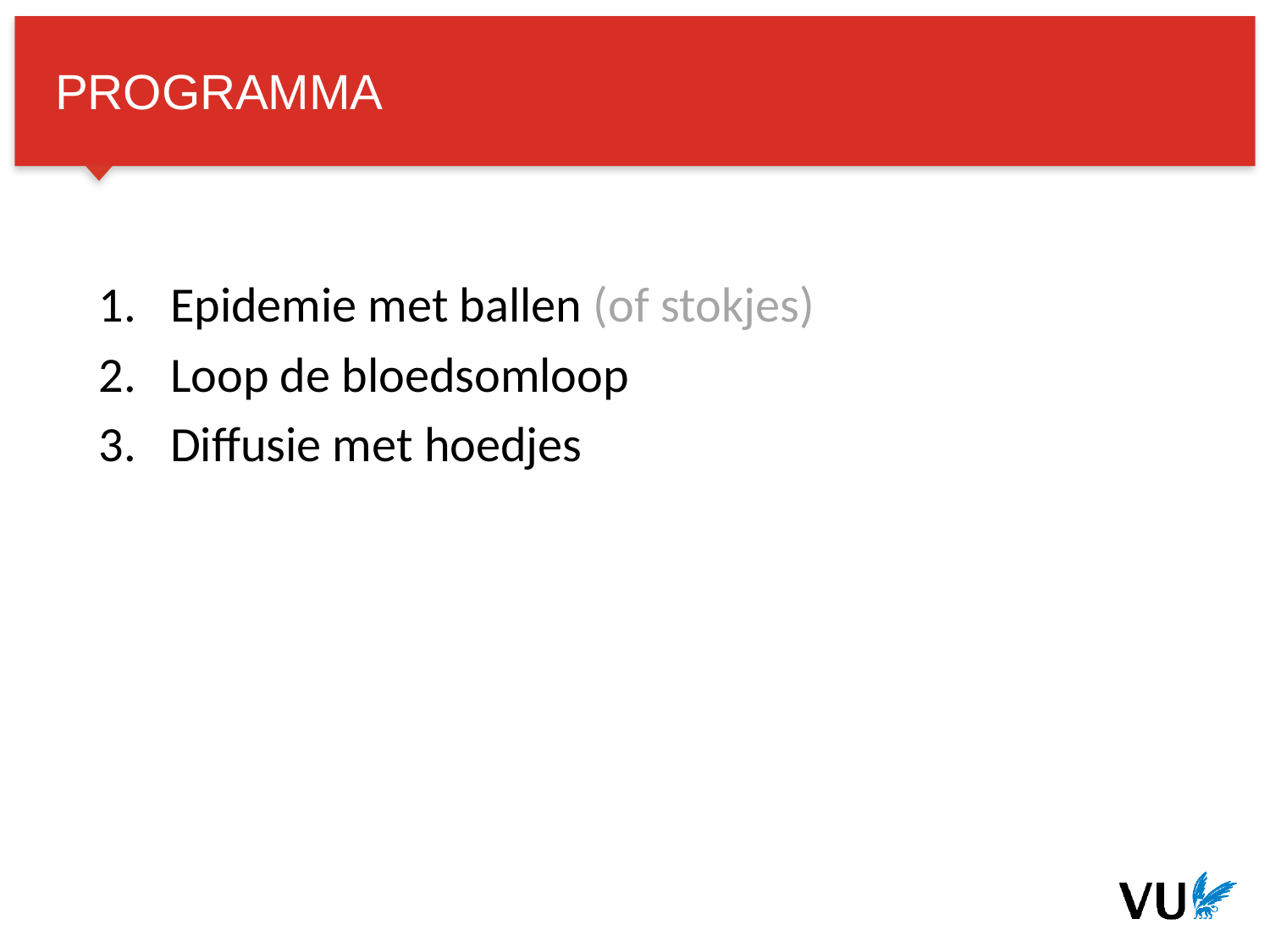

PROGRAMMA

Epidemie met ballen (of stokjes)
Loop de bloedsomloop
Diffusie met hoedjes